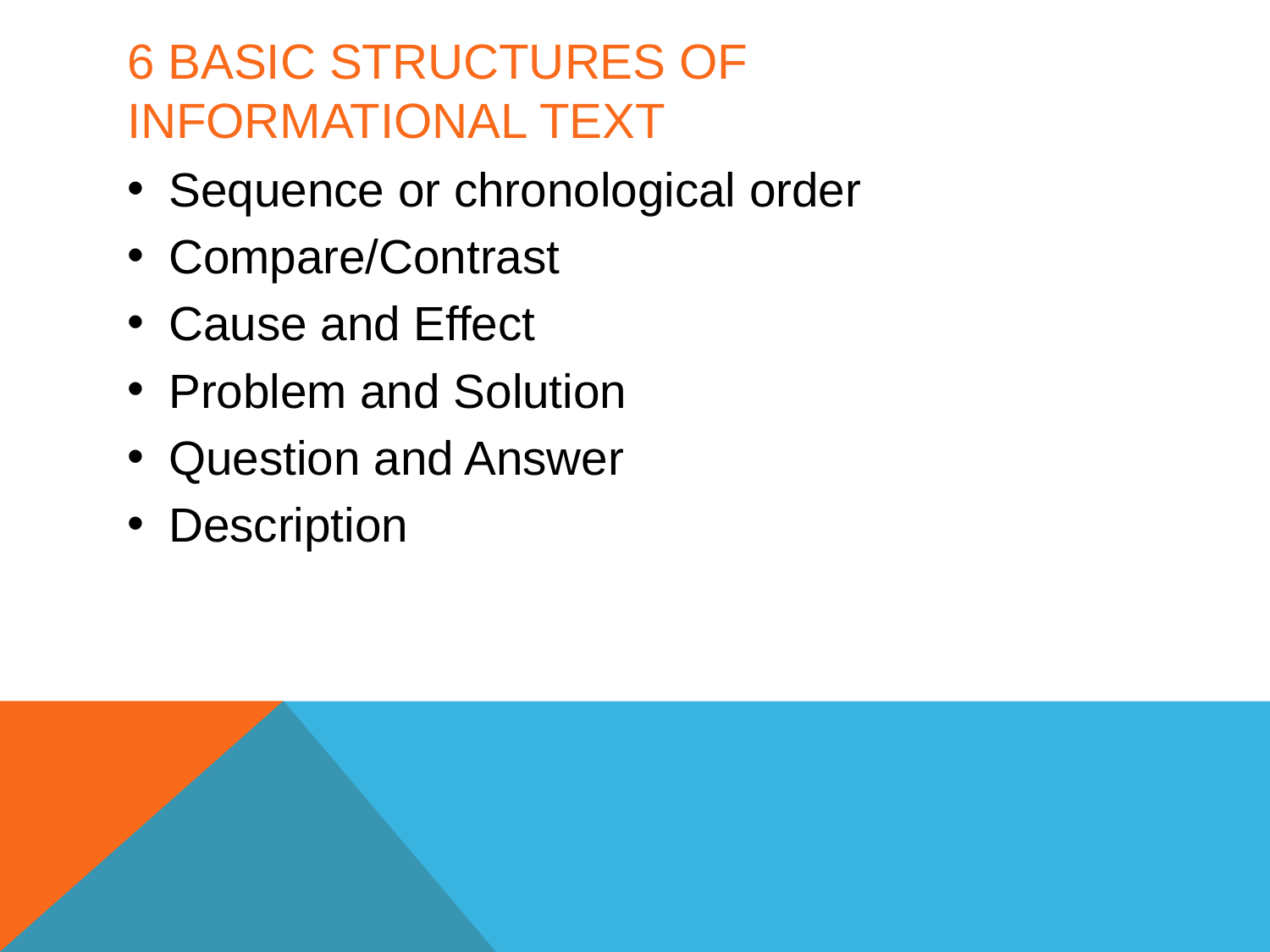

# 6 Basic structures of informational text
Sequence or chronological order
Compare/Contrast
Cause and Effect
Problem and Solution
Question and Answer
Description